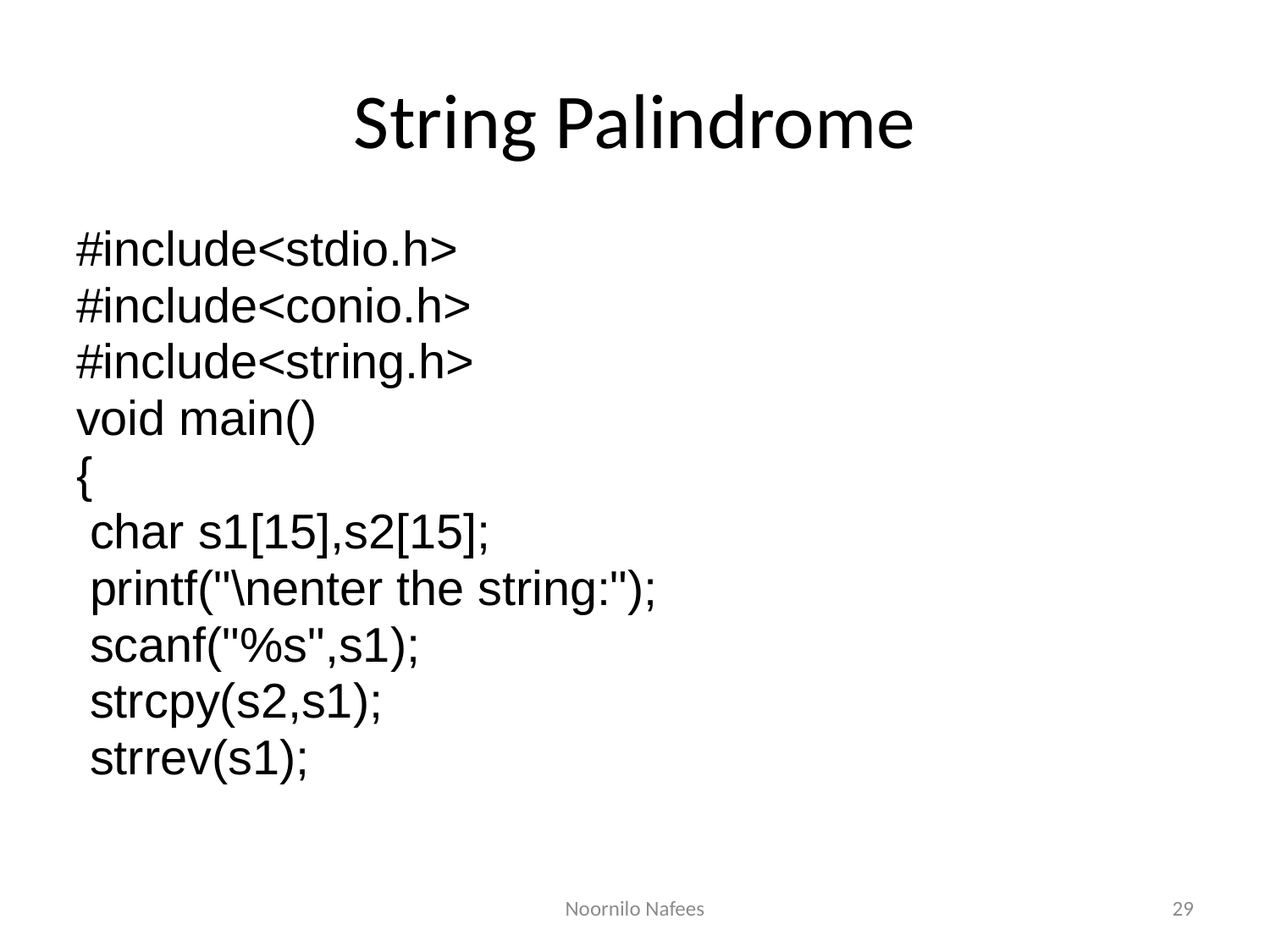

# String Palindrome
#include<stdio.h>
#include<conio.h>
#include<string.h>
void main()
{
 char s1[15],s2[15];
 printf("\nenter the string:");
 scanf("%s",s1);
 strcpy(s2,s1);
 strrev(s1);

Noornilo Nafees
29